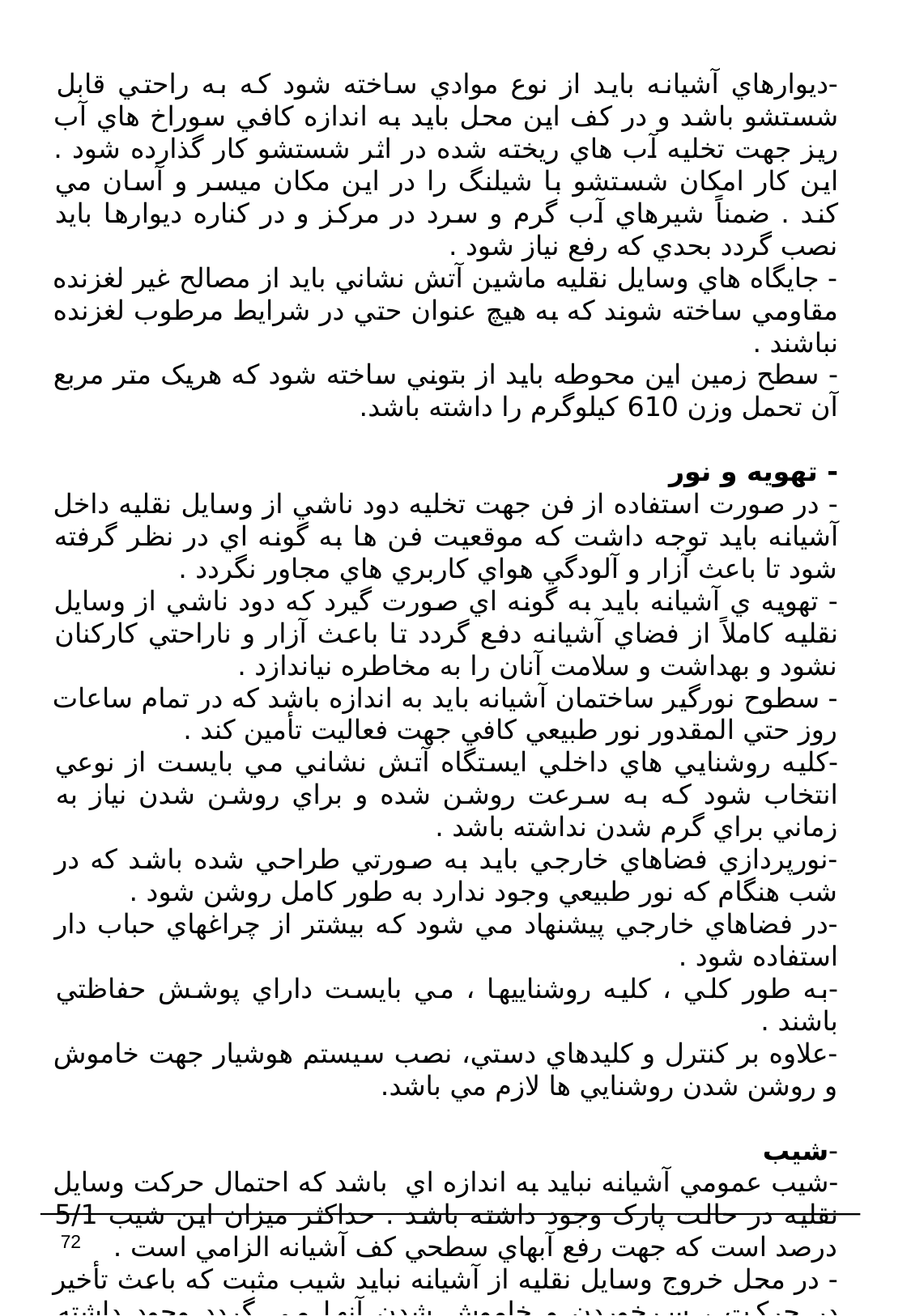

-ديوارهاي آشيانه بايد از نوع موادي ساخته شود که به راحتي قابل شستشو باشد و در کف اين محل بايد به اندازه کافي سوراخ هاي آب ريز جهت تخليه آب هاي ريخته شده در اثر شستشو کار گذارده شود . اين کار امکان شستشو با شيلنگ را در اين مکان ميسر و آسان مي کند . ضمناً شيرهاي آب گرم و سرد در مرکز و در کناره ديوارها بايد نصب گردد بحدي که رفع نياز شود .
- جايگاه هاي وسايل نقليه ماشين آتش نشاني بايد از مصالح غير لغزنده مقاومي ساخته شوند که به هيچ عنوان حتي در شرايط مرطوب لغزنده نباشند .
- سطح زمين اين محوطه بايد از بتوني ساخته شود که هريک متر مربع آن تحمل وزن 610 کيلوگرم را داشته باشد.

- تهویه و نور
- در صورت استفاده از فن جهت تخليه دود ناشي از وسايل نقليه داخل آشيانه بايد توجه داشت که موقعيت فن ها به گونه اي در نظر گرفته شود تا باعث آزار و آلودگي هواي کاربري هاي مجاور نگردد .
- تهويه ي آشيانه بايد به گونه اي صورت گيرد که دود ناشي از وسايل نقليه کاملاً از فضاي آشيانه دفع گردد تا باعث آزار و ناراحتي کارکنان نشود و بهداشت و سلامت آنان را به مخاطره نياندازد .
- سطوح نورگير ساختمان آشيانه بايد به اندازه باشد که در تمام ساعات روز حتي المقدور نور طبيعي کافي جهت فعاليت تأمين کند .
-کليه روشنايي هاي داخلي ايستگاه آتش نشاني مي بايست از نوعي انتخاب شود که به سرعت روشن شده و براي روشن شدن نياز به زماني براي گرم شدن نداشته باشد .
-نورپردازي فضاهاي خارجي بايد به صورتي طراحي شده باشد که در شب هنگام که نور طبيعي وجود ندارد به طور کامل روشن شود .
-در فضاهاي خارجي پيشنهاد مي شود که بيشتر از چراغهاي حباب دار استفاده شود .
-به طور کلي ، کليه روشناييها ، مي بايست داراي پوشش حفاظتي باشند .
-علاوه بر کنترل و کليدهاي دستي، نصب سيستم هوشيار جهت خاموش و روشن شدن روشنايي ها لازم مي باشد.

-شيب
-شيب عمومي آشيانه نبايد به اندازه اي  باشد که احتمال حرکت وسايل نقليه در حالت پارک وجود داشته باشد . حداکثر ميزان اين شيب 5/1 درصد است که جهت رفع آبهاي سطحي کف آشيانه الزامي است .
- در محل خروج وسايل نقليه از آشيانه نبايد شيب مثبت که باعث تأخير در حرکت ، سرخوردن و خاموش شدن آنها مي گردد وجود داشته باشد .

72